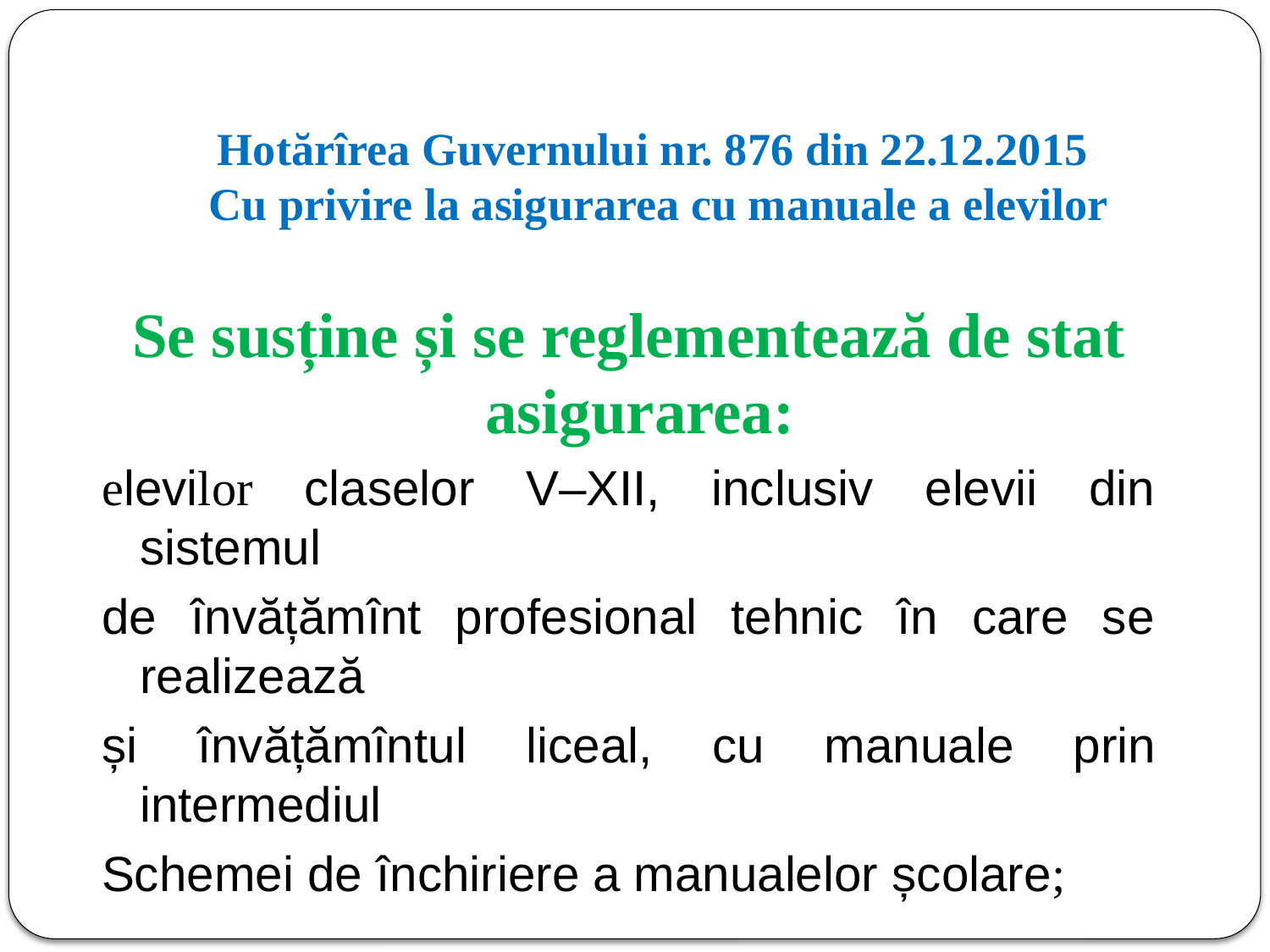

# Hotărîrea Guvernului nr. 876 din 22.12.2015 Cu privire la asigurarea cu manuale a elevilor
Se susține și se reglementează de stat asigurarea:
elevilor claselor V–XII, inclusiv elevii din sistemul
de învățămînt profesional tehnic în care se realizează
și învățămîntul liceal, cu manuale prin intermediul
Schemei de închiriere a manualelor școlare;